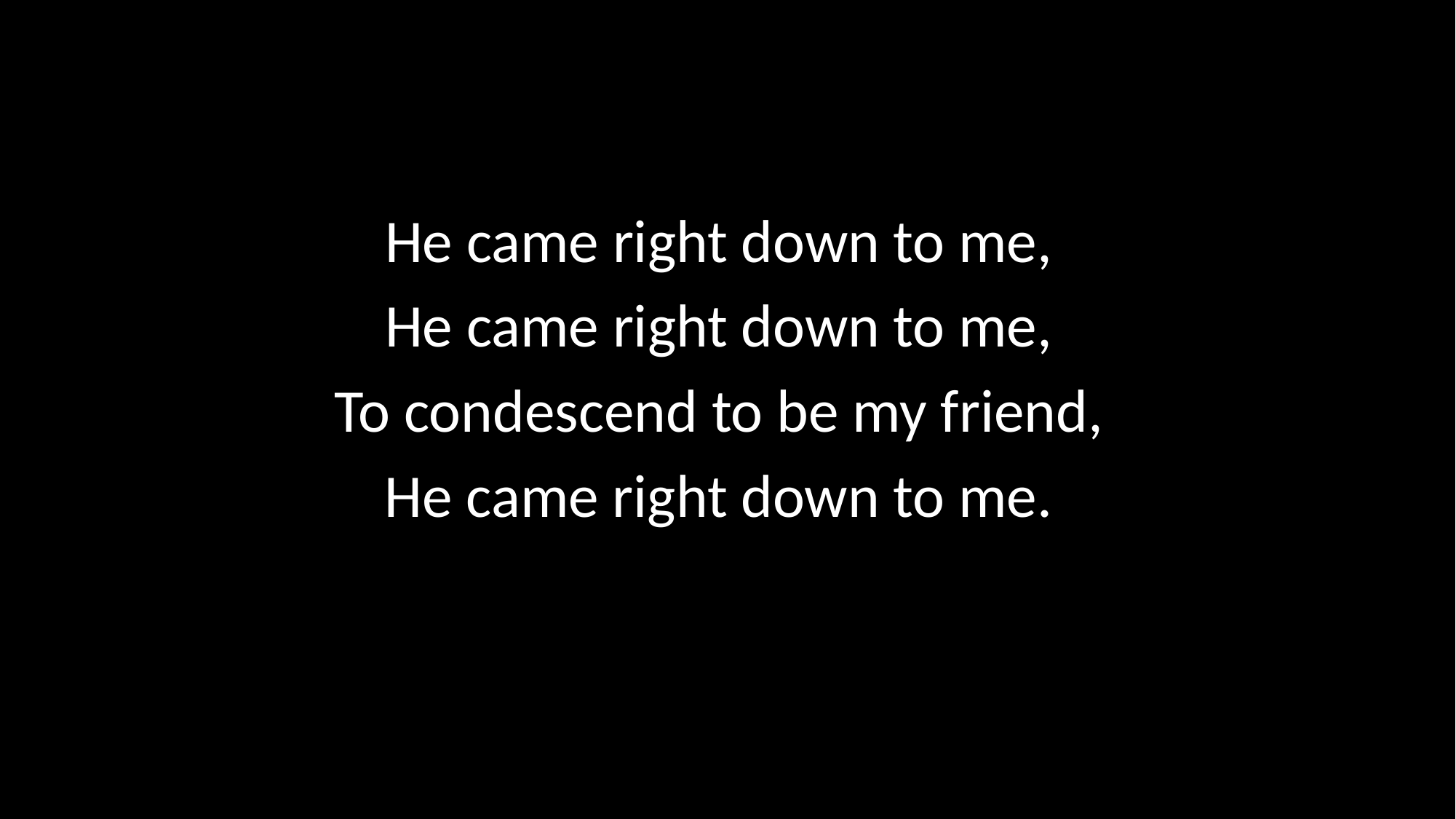

He came right down to me,
He came right down to me,
To condescend to be my friend,
He came right down to me.